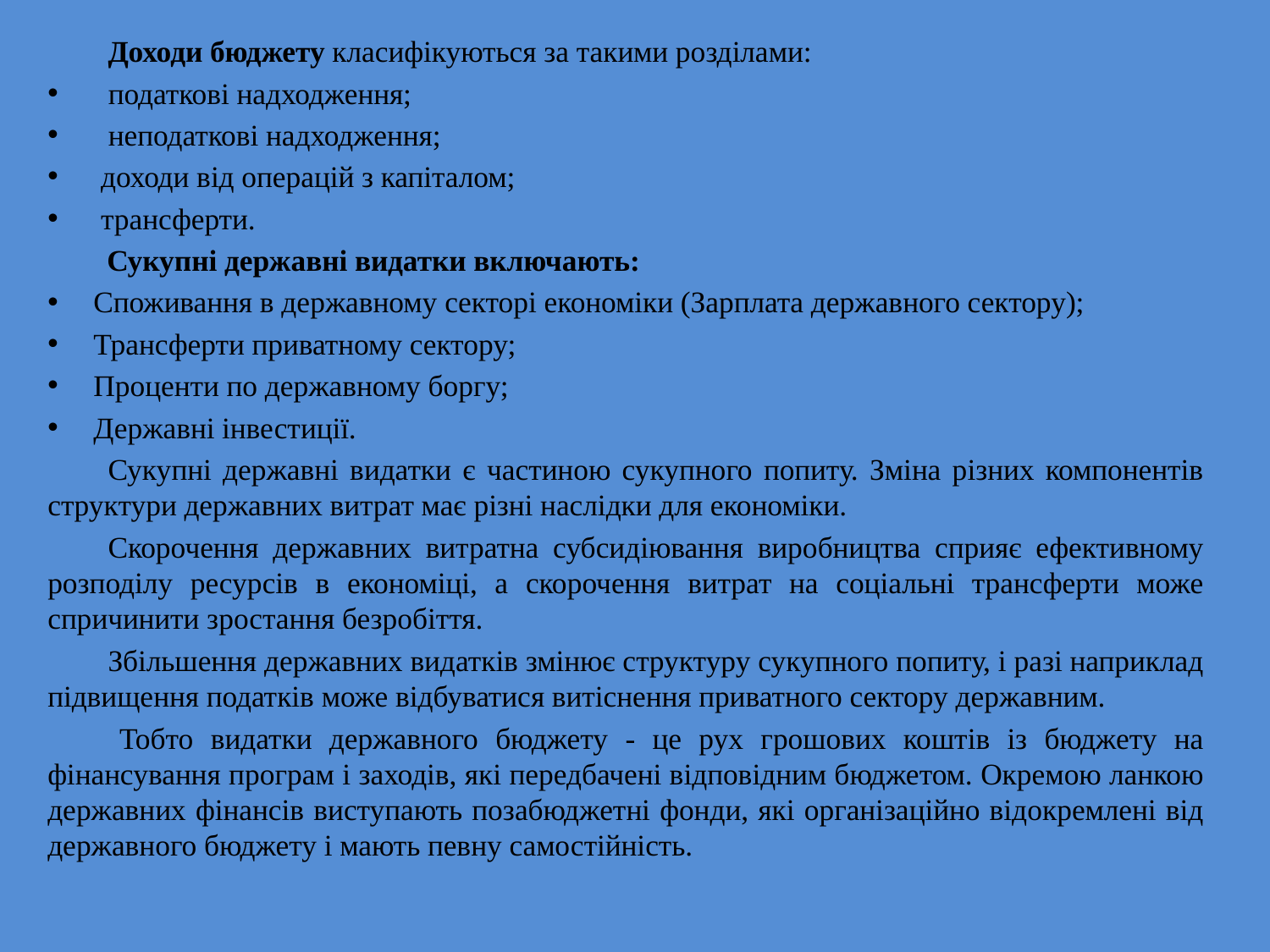

Доходи бюджету класифікуються за такими розділами:
  податкові надходження;
  неподаткові надходження;
 доходи від операцій з капіталом;
 трансферти.
        Сукупні державні видатки включають:
Споживання в державному секторі економіки (Зарплата державного сектору);
Трансферти приватному сектору;
Проценти по державному боргу;
Державні інвестиції.
Сукупні державні видатки є частиною сукупного попиту. Зміна різних компонентів структури державних витрат має різні наслідки для економіки.
Скорочення державних витратна субсидіювання виробництва сприяє ефективному розподілу ресурсів в економіці, а скорочення витрат на соціальні трансферти може спричинити зростання безробіття.
Збільшення державних видатків змінює структуру сукупного попиту, і разі наприклад підвищення податків може відбуватися витіснення приватного сектору державним.
Тобто видатки державного бюджету - це рух грошових коштів із бюджету на фінансування програм і заходів, які передбачені відповідним бюджетом. Окремою ланкою державних фінансів виступають позабюджетні фонди, які організаційно відокремлені від державного бюджету і мають певну самостійність.